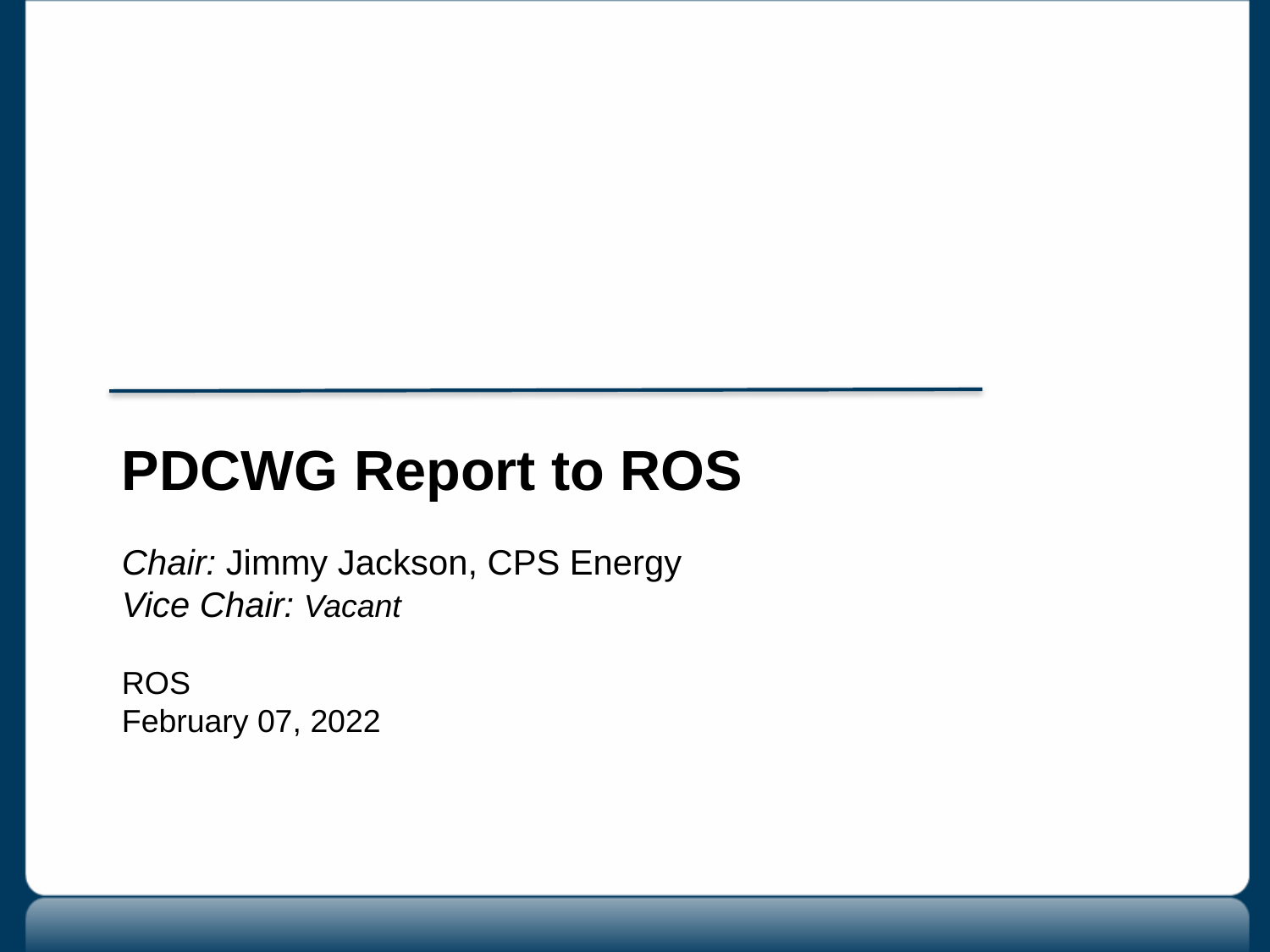

PDCWG Report to ROS

Chair: Jimmy Jackson, CPS Energy
Vice Chair: Vacant

ROS
February 07, 2022